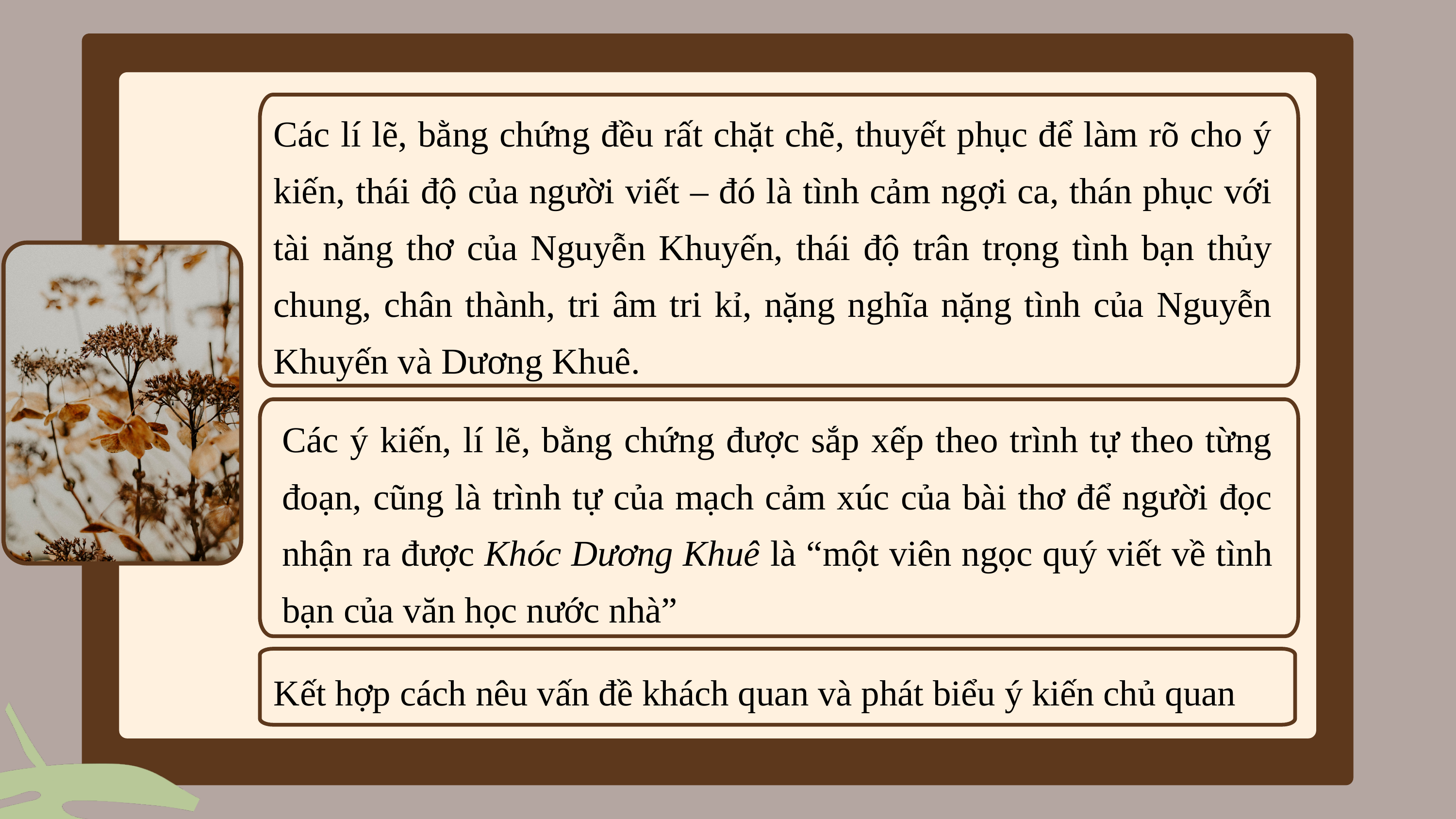

Các lí lẽ, bằng chứng đều rất chặt chẽ, thuyết phục để làm rõ cho ý kiến, thái độ của người viết – đó là tình cảm ngợi ca, thán phục với tài năng thơ của Nguyễn Khuyến, thái độ trân trọng tình bạn thủy chung, chân thành, tri âm tri kỉ, nặng nghĩa nặng tình của Nguyễn Khuyến và Dương Khuê.

Các ý kiến, lí lẽ, bằng chứng được sắp xếp theo trình tự theo từng đoạn, cũng là trình tự của mạch cảm xúc của bài thơ để người đọc nhận ra được Khóc Dương Khuê là “một viên ngọc quý viết về tình bạn của văn học nước nhà”

Kết hợp cách nêu vấn đề khách quan và phát biểu ý kiến chủ quan